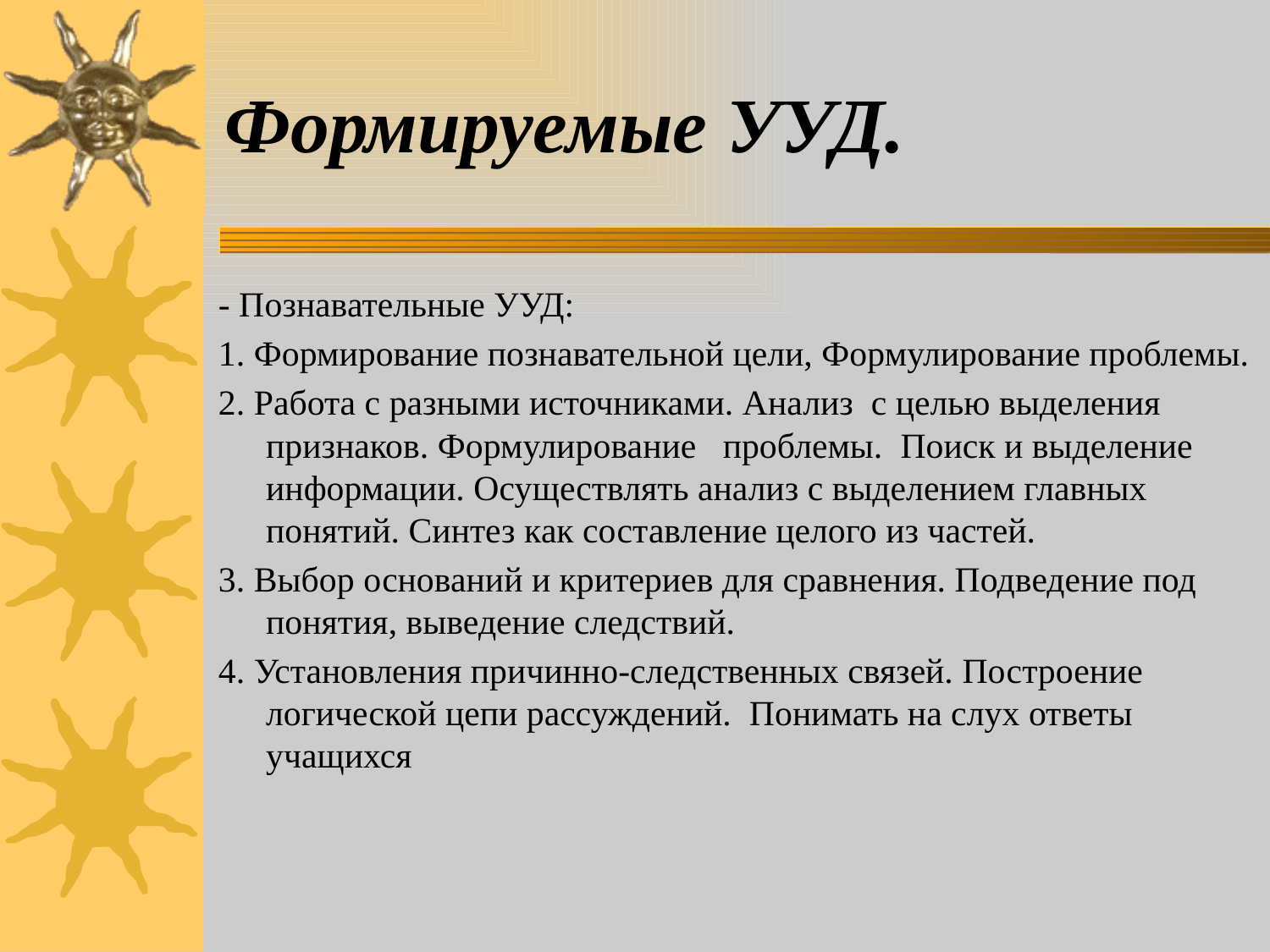

# Формируемые УУД.
- Познавательные УУД:
1. Формирование познавательной цели, Формулирование проблемы.
2. Работа с разными источниками. Анализ  с целью выделения признаков. Формулирование   проблемы.  Поиск и выделение информации. Осуществлять анализ с выделением главных понятий. Синтез как составление целого из частей.
3. Выбор оснований и критериев для сравнения. Подведение под понятия, выведение следствий.
4. Установления причинно-следственных связей. Построение логической цепи рассуждений.  Понимать на слух ответы учащихся